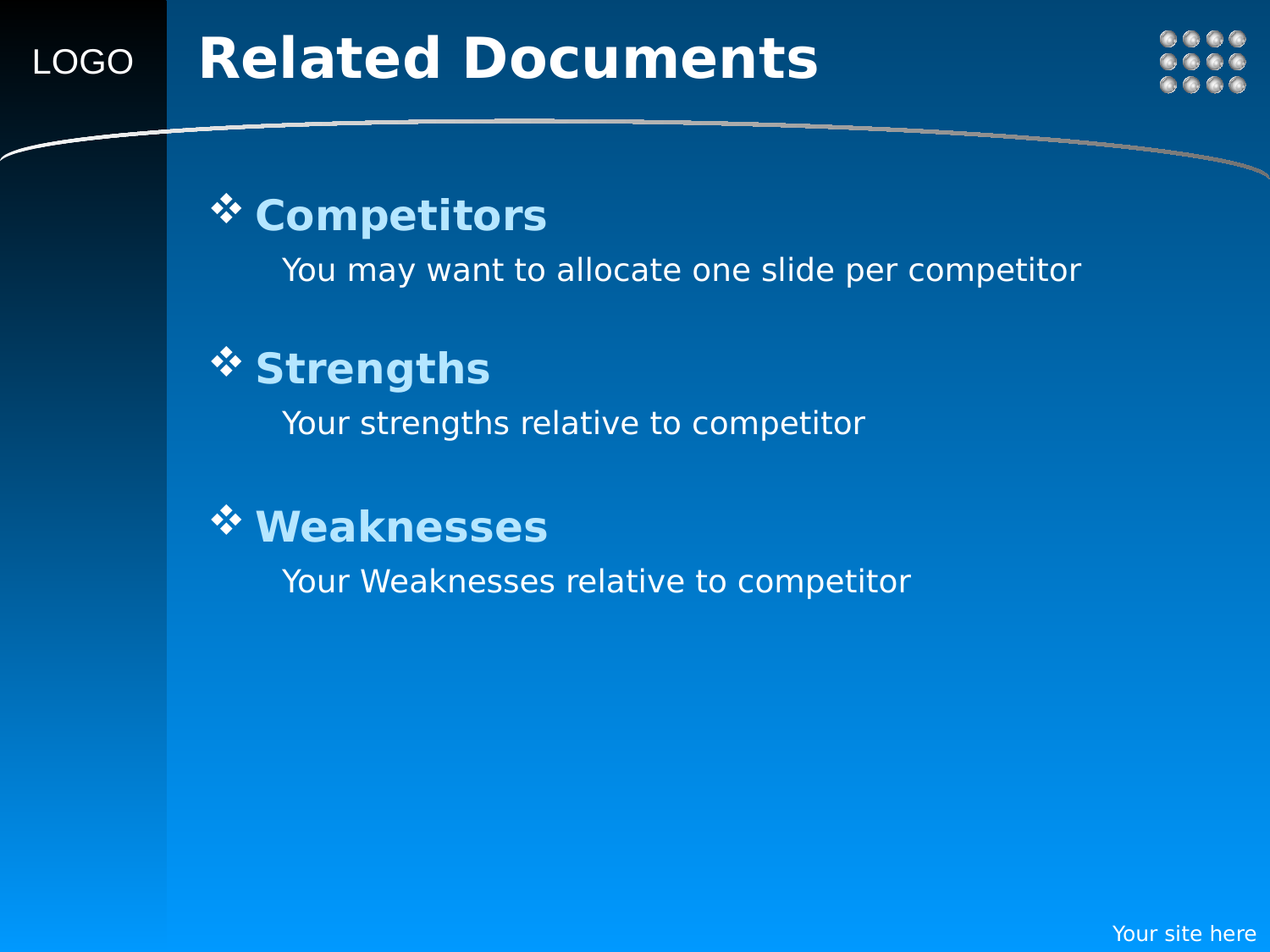

# Related Documents
Competitors
 You may want to allocate one slide per competitor

Strengths
 Your strengths relative to competitor

Weaknesses
 Your Weaknesses relative to competitor